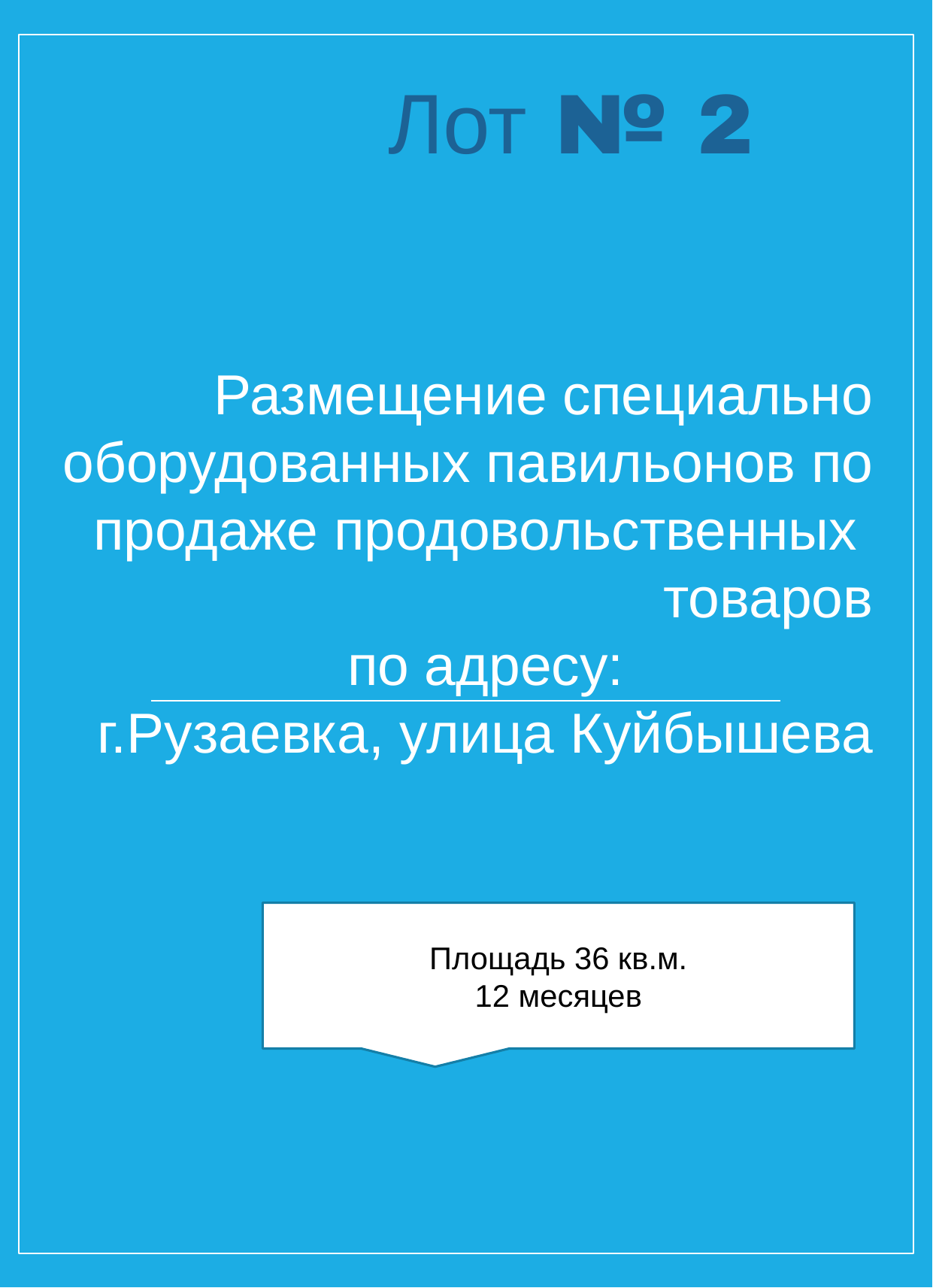

Лот № 2
Размещение специально оборудованных павильонов по продаже продовольственных  товаров
по адресу:
г.Рузаевка, улица Куйбышева
Площадь 36 кв.м.
12 месяцев